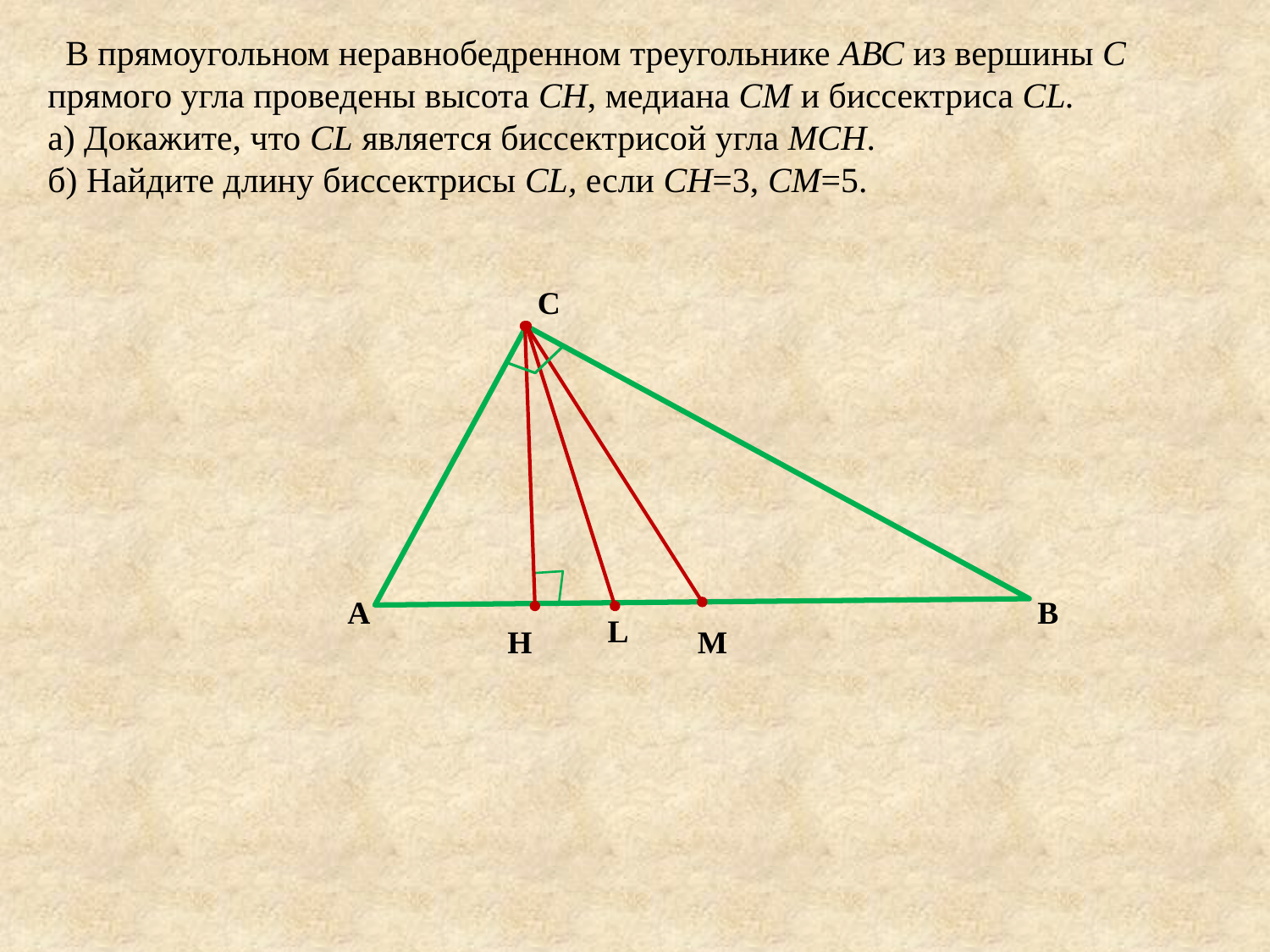

# В прямоугольном неравнобедренном треугольнике АВС из вершины C прямого угла проведены высота СН, медиана CM и биссектриса СL. а) Докажите, что CL является биссектрисой угла МСН. б) Найдите длину биссектрисы CL, если СН=3, СМ=5.
C

A
B
L
H
M